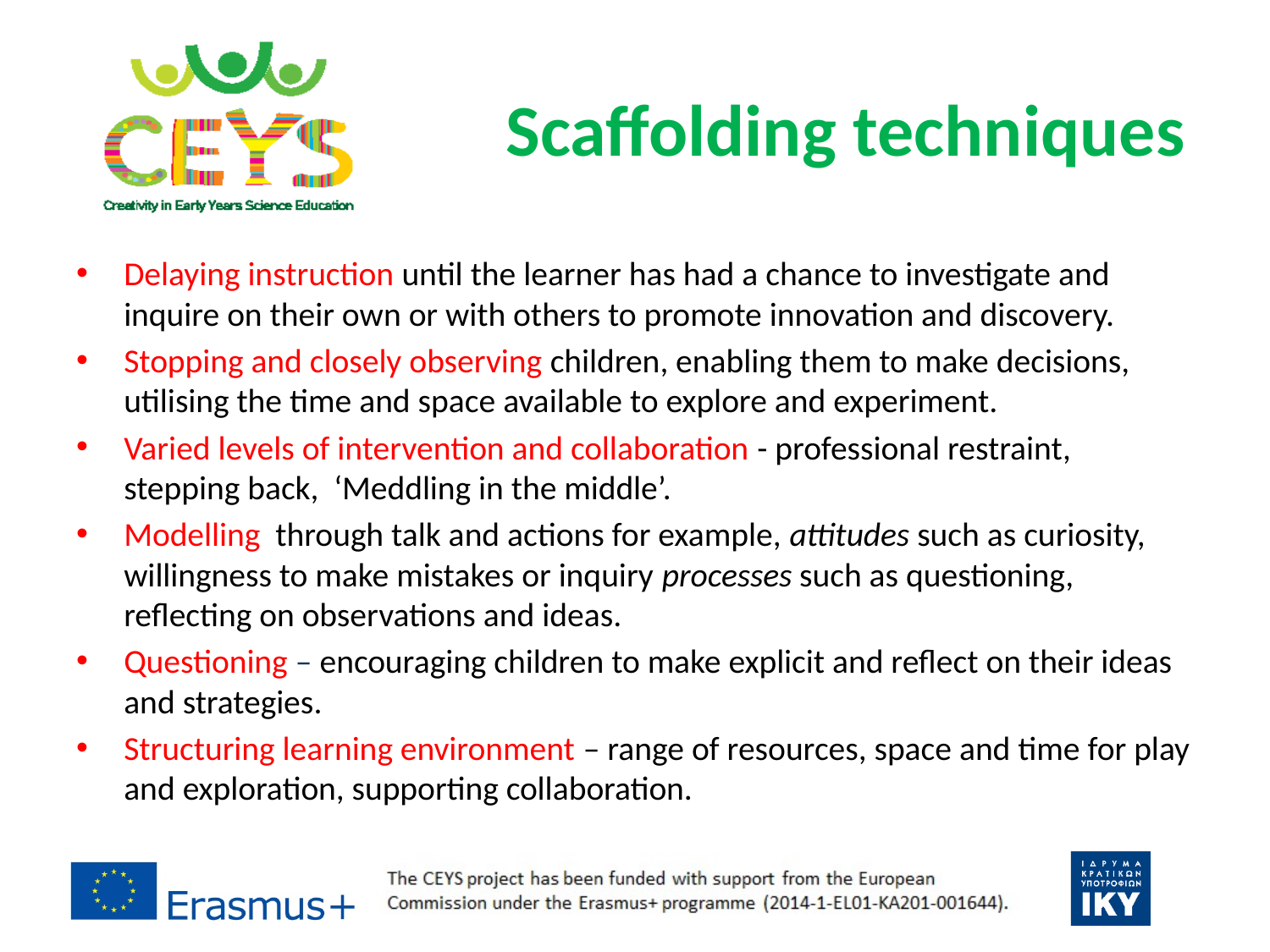

# Scaffolding techniques
Delaying instruction until the learner has had a chance to investigate and inquire on their own or with others to promote innovation and discovery.
Stopping and closely observing children, enabling them to make decisions, utilising the time and space available to explore and experiment.
Varied levels of intervention and collaboration - professional restraint, stepping back,  ‘Meddling in the middle’.
Modelling  through talk and actions for example, attitudes such as curiosity, willingness to make mistakes or inquiry processes such as questioning, reflecting on observations and ideas.
Questioning – encouraging children to make explicit and reflect on their ideas and strategies.
Structuring learning environment – range of resources, space and time for play and exploration, supporting collaboration.